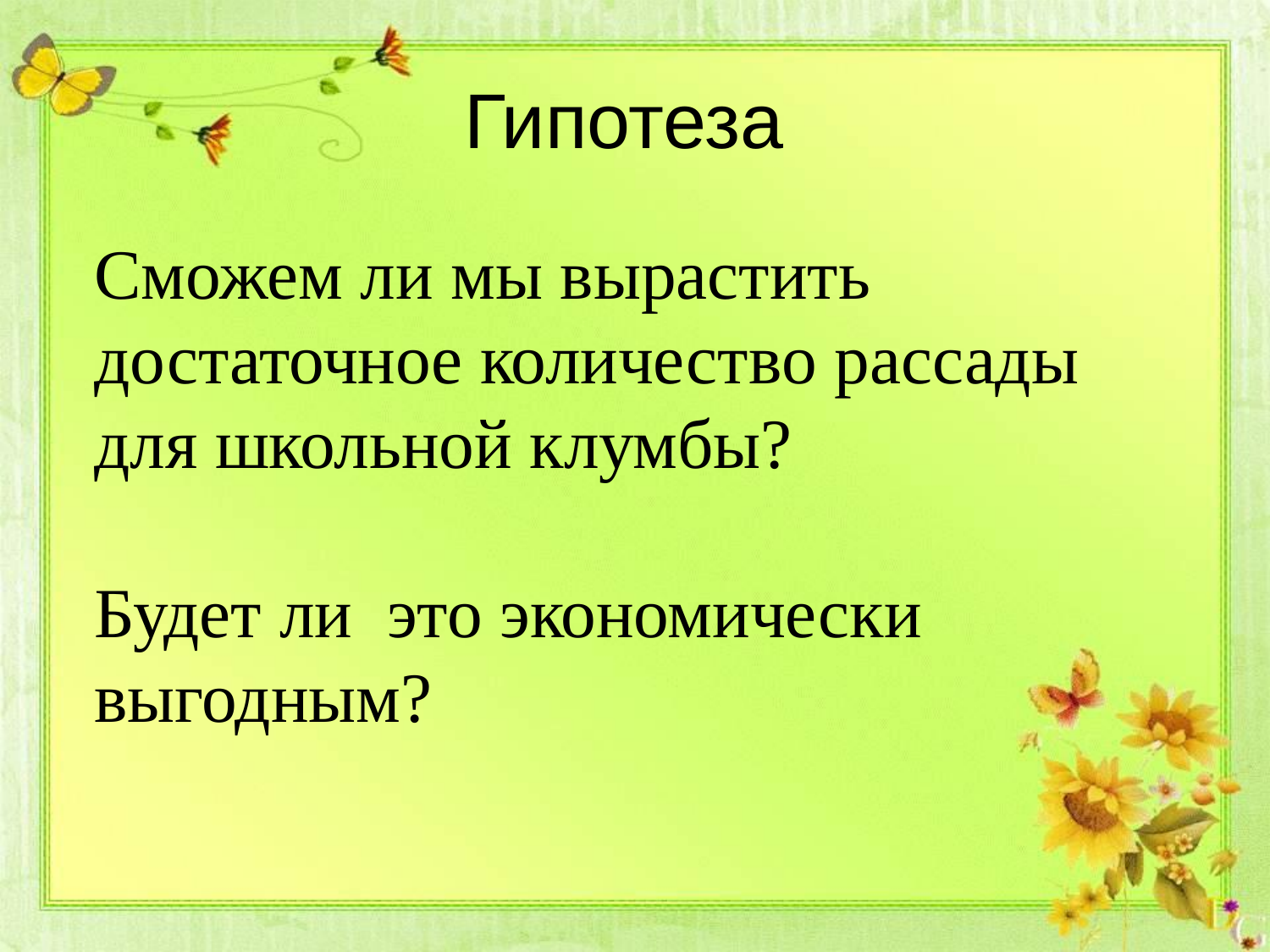

# Гипотеза
Сможем ли мы вырастить достаточное количество рассады для школьной клумбы?

Будет ли  это экономически выгодным?